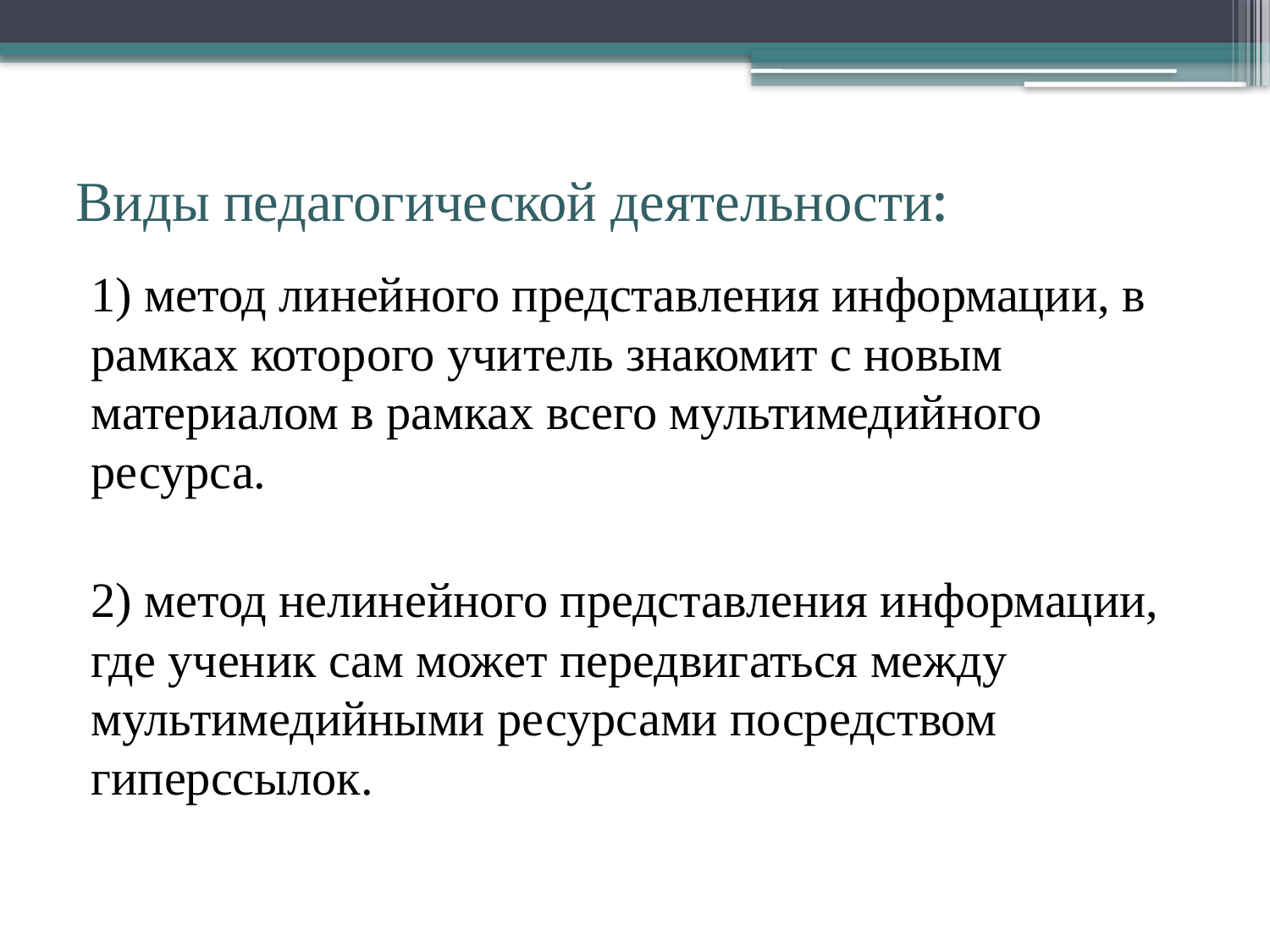

# Виды педагогической деятельности:
1) метод линейного представления информации, в рамках которого учитель знакомит с новым материалом в рамках всего мультимедийного  ресурса.

2) метод нелинейного представления информации, где ученик сам может передвигаться между мультимедийными ресурсами посредством гиперссылок.